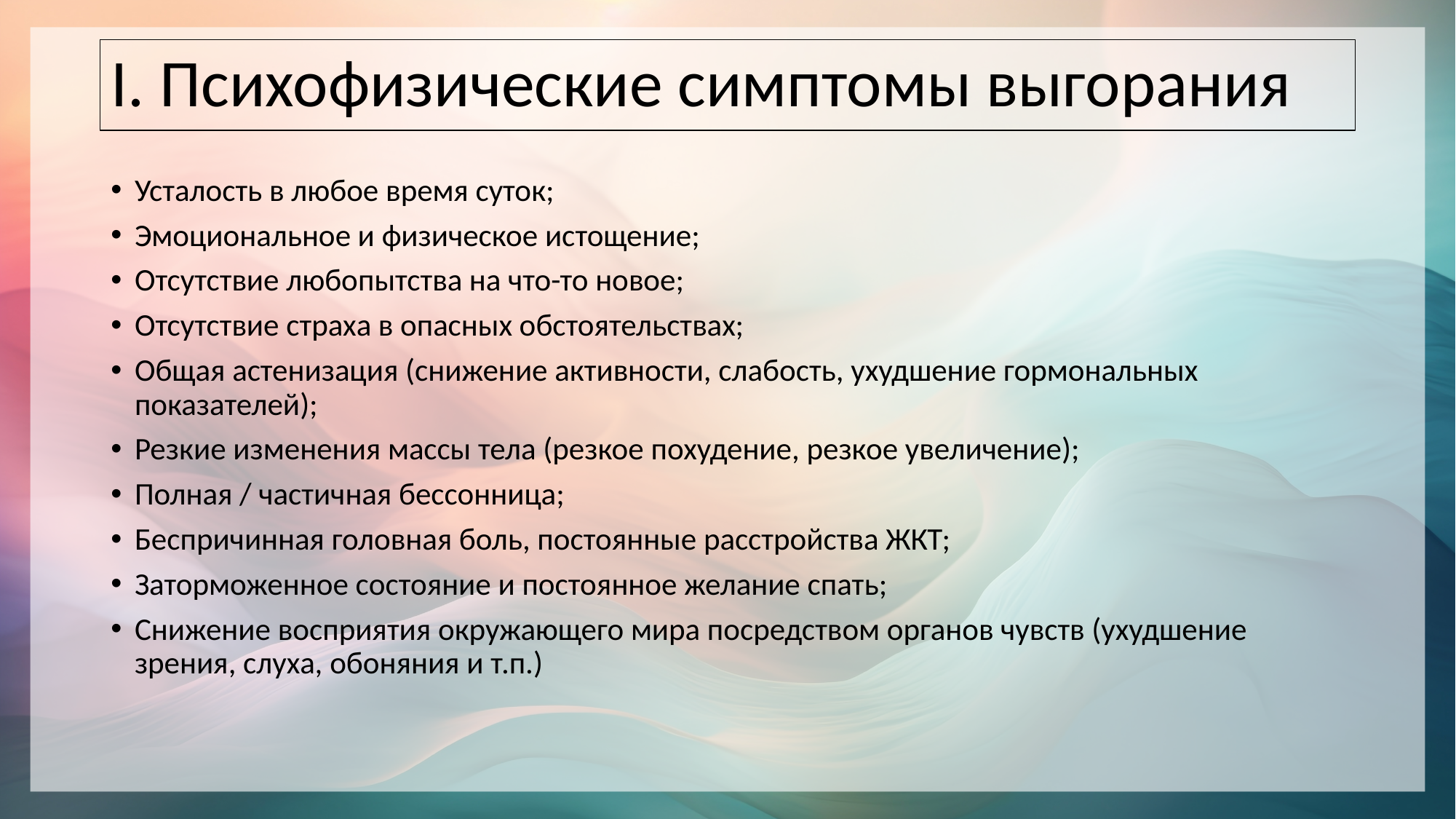

# I. Психофизические симптомы выгорания
Усталость в любое время суток;
Эмоциональное и физическое истощение;
Отсутствие любопытства на что-то новое;
Отсутствие страха в опасных обстоятельствах;
Общая астенизация (снижение активности, слабость, ухудшение гормональных показателей);
Резкие изменения массы тела (резкое похудение, резкое увеличение);
Полная / частичная бессонница;
Беспричинная головная боль, постоянные расстройства ЖКТ;
Заторможенное состояние и постоянное желание спать;
Снижение восприятия окружающего мира посредством органов чувств (ухудшение зрения, слуха, обоняния и т.п.)